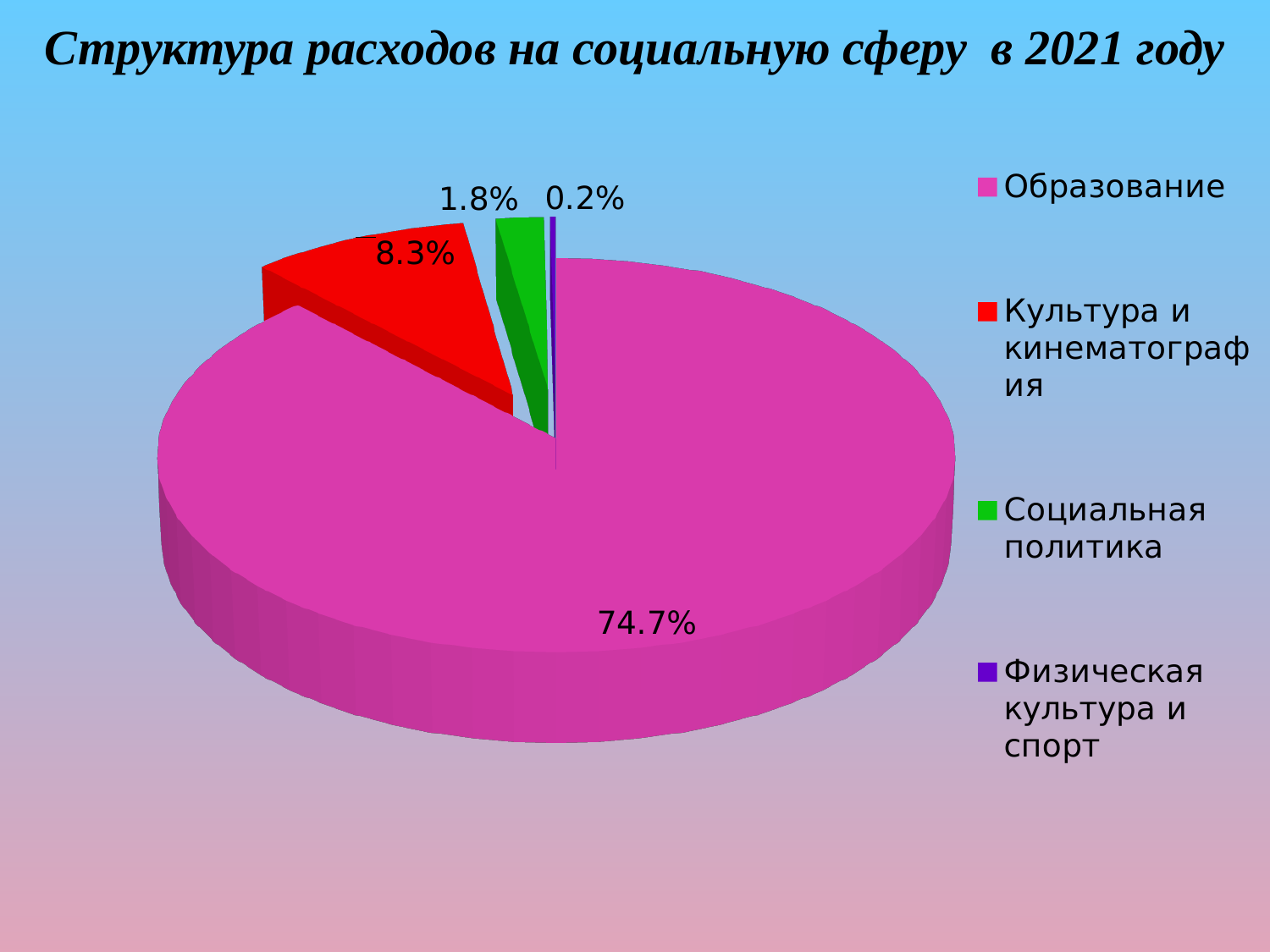

#
Структура расходов на социальную сферу  в 2021 году

[unsupported chart]